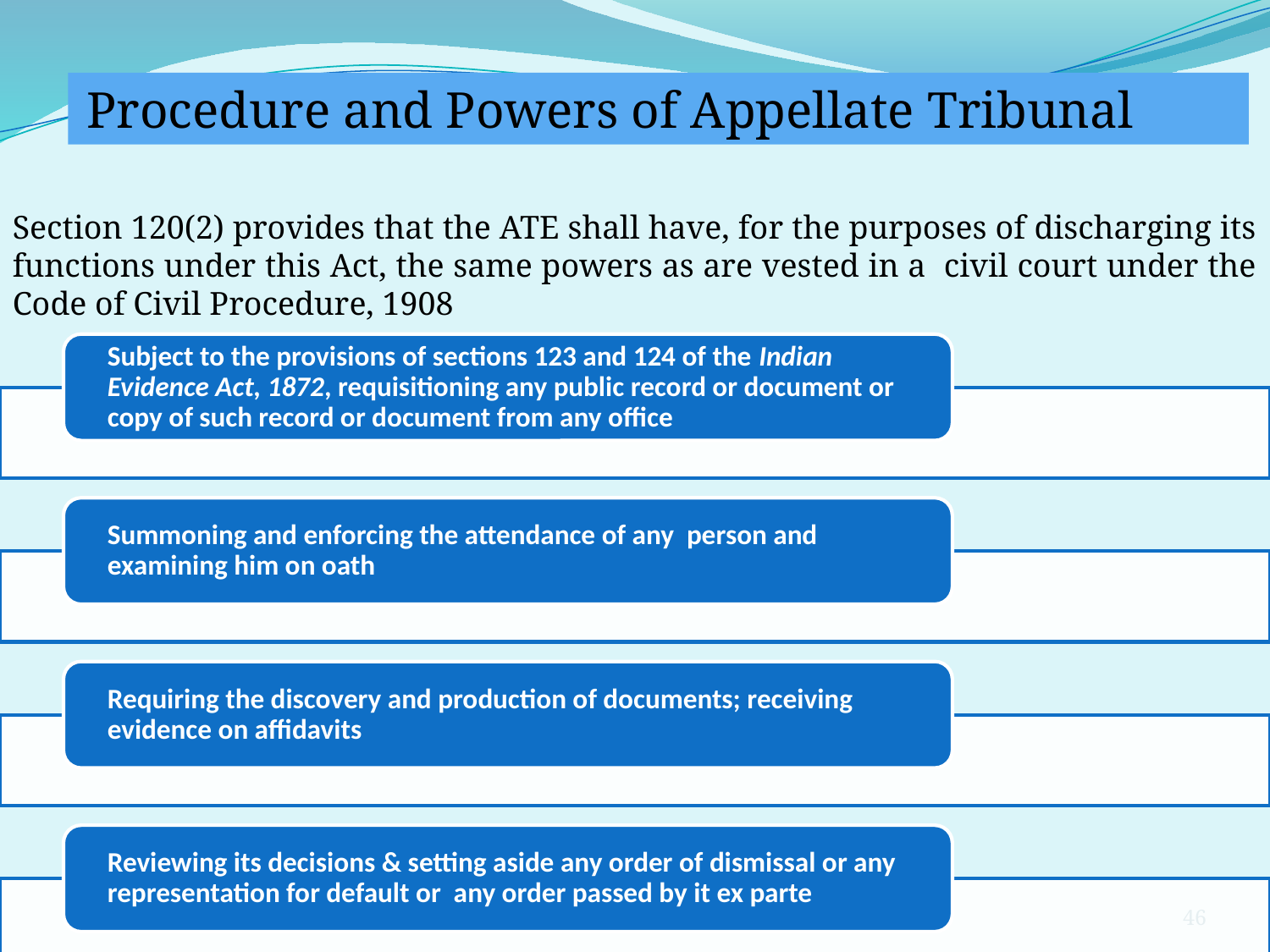

Procedure and Powers of Appellate Tribunal
Section 120(2) provides that the ATE shall have, for the purposes of discharging its functions under this Act, the same powers as are vested in a  civil court under the Code of Civil Procedure, 1908
Subject to the provisions of sections 123 and 124 of the Indian Evidence Act, 1872, requisitioning any public record or document or copy of such record or document from any office
Summoning and enforcing the attendance of any  person and examining him on oath
Requiring the discovery and production of documents; receiving evidence on affidavits
Reviewing its decisions & setting aside any order of dismissal or any representation for default or  any order passed by it ex parte
46